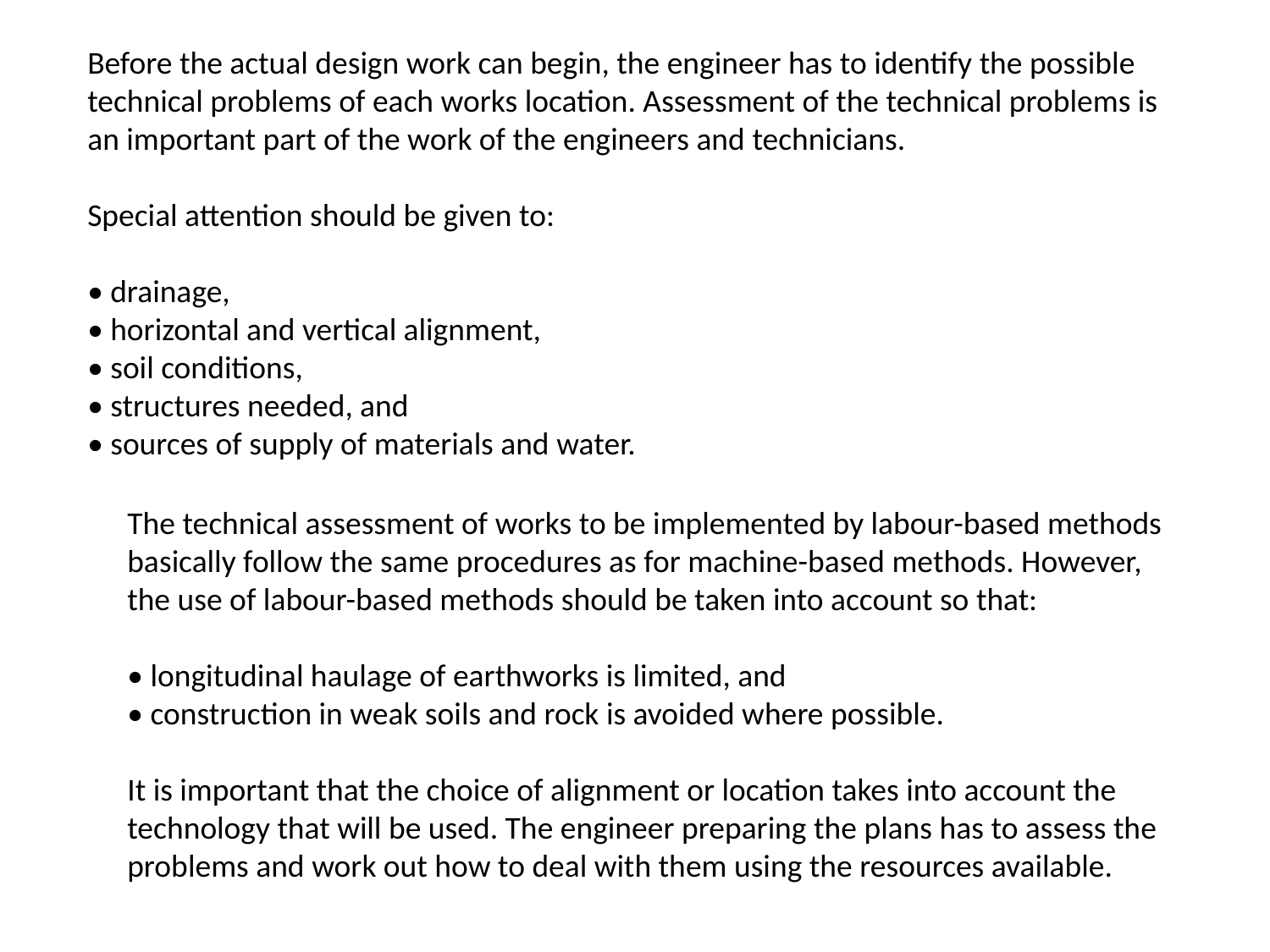

Before the actual design work can begin, the engineer has to identify the possible technical problems of each works location. Assessment of the technical problems is an important part of the work of the engineers and technicians.

Special attention should be given to:

• drainage,
• horizontal and vertical alignment,
• soil conditions,
• structures needed, and
• sources of supply of materials and water.
The technical assessment of works to be implemented by labour-based methods
basically follow the same procedures as for machine-based methods. However, the use of labour-based methods should be taken into account so that:

• longitudinal haulage of earthworks is limited, and
• construction in weak soils and rock is avoided where possible.

It is important that the choice of alignment or location takes into account the technology that will be used. The engineer preparing the plans has to assess the problems and work out how to deal with them using the resources available.